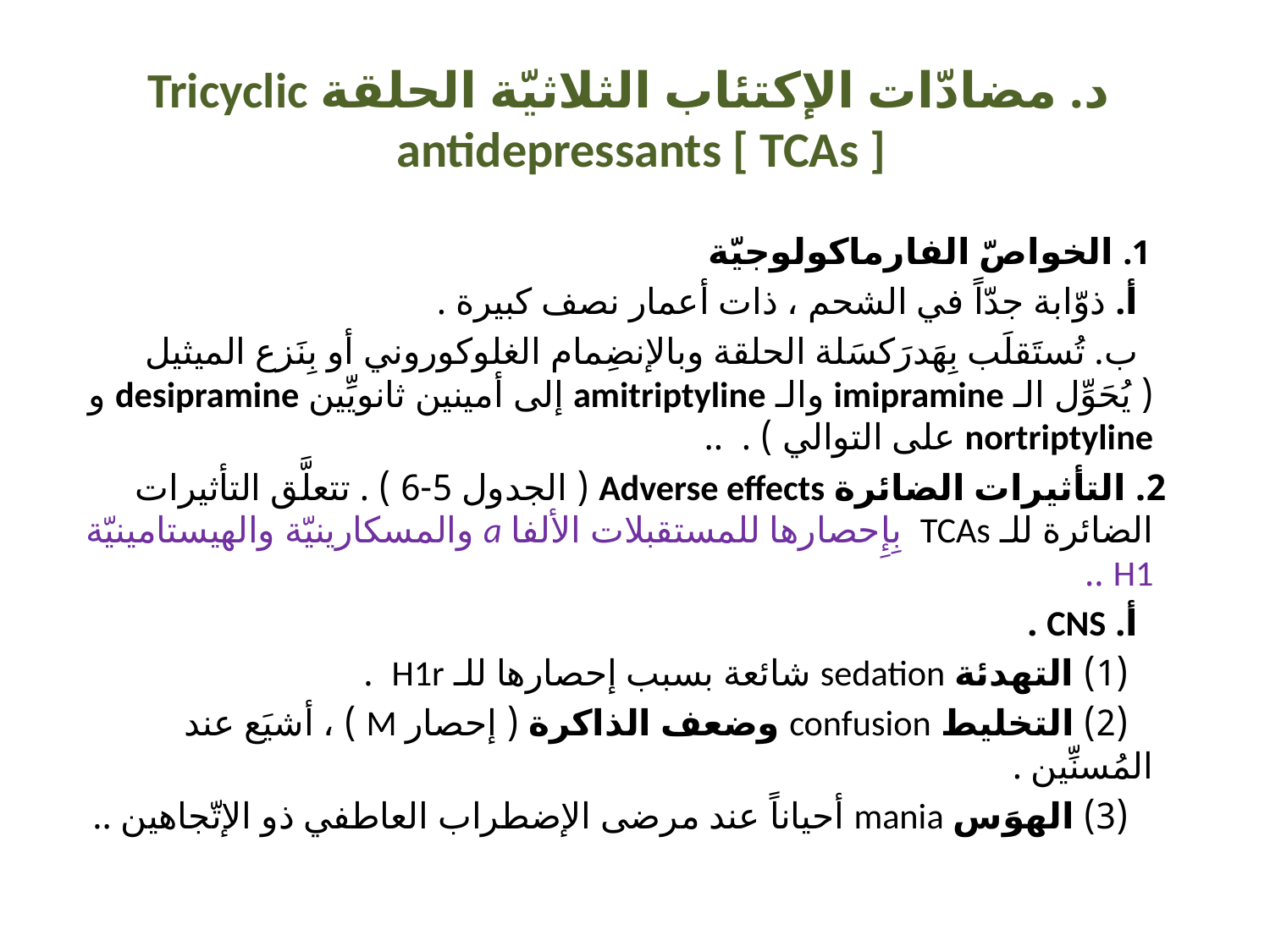

# د. مضادّات الإكتئاب الثلاثيّة الحلقة Tricyclic antidepressants [ TCAs ]
     1. الخواصّ الفارماكولوجيّة
      أ. ذوّابة جدّاً في الشحم ، ذات أعمار نصف كبيرة .
      ب. تُستَقلَب بِهَدرَكسَلة الحلقة وبالإنضِمام الغلوكوروني أو بِنَزع الميثيل ( يُحَوِّل الـ imipramine والـ amitriptyline إلى أمينين ثانويِّين desipramine و nortriptyline على التوالي ) .  ..
   2. التأثيرات الضائرة Adverse effects ( الجدول 5-6 ) . تتعلَّق التأثيرات الضائرة للـ TCAs  بِإِحصارها للمستقبلات الألفا a والمسكارينيّة والهيستامينيّة H1 ..
      أ. CNS .
       (1) التهدئة sedation شائعة بسبب إحصارها للـ H1r  .
       (2) التخليط confusion وضعف الذاكرة ( إحصار M ) ، أشيَع عند المُسنِّين .
       (3) الهوَس mania أحياناً عند مرضى الإضطراب العاطفي ذو الإتّجاهين ..